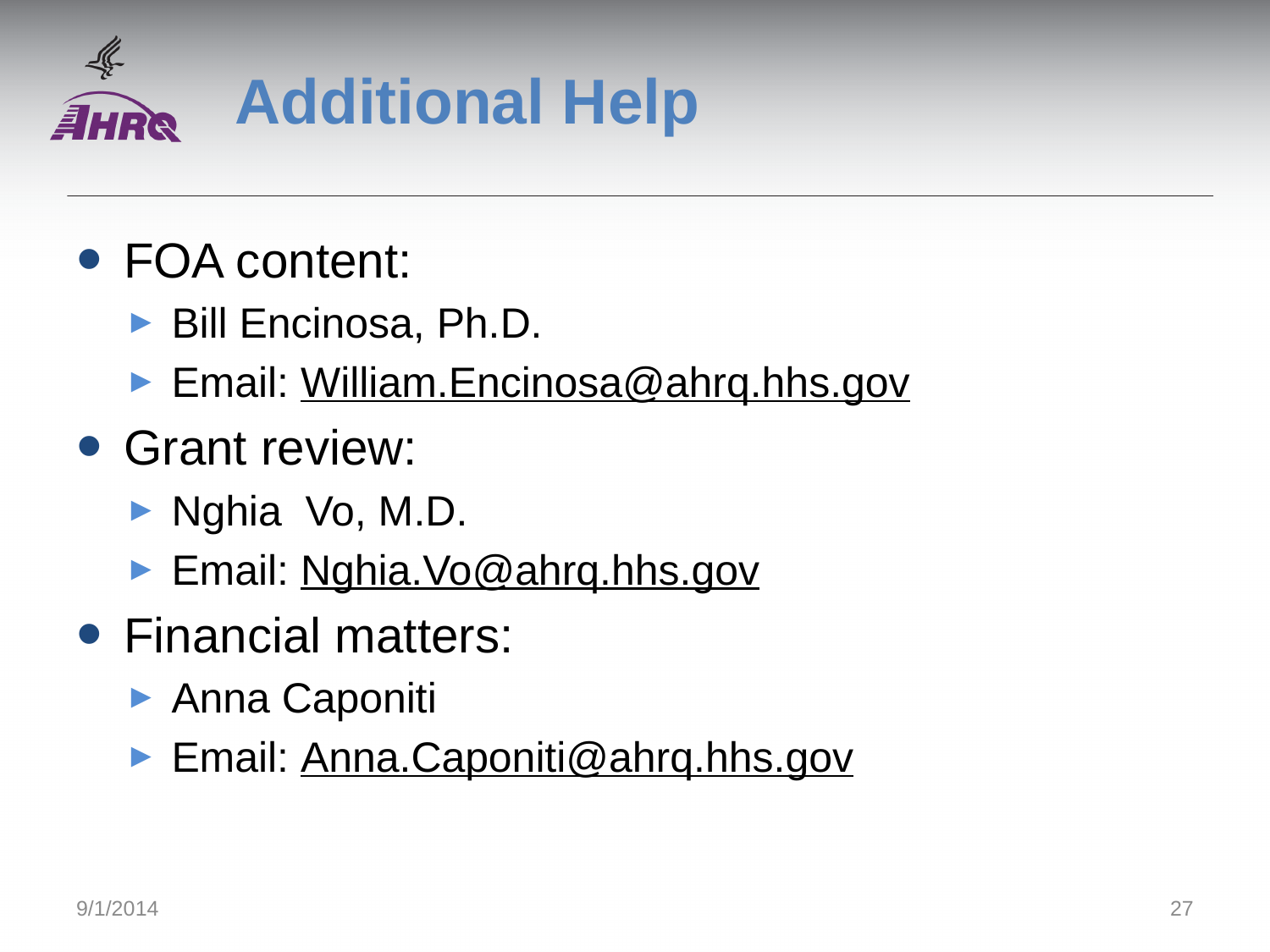

# Additional Help
FOA content:
Bill Encinosa, Ph.D.
Email: William.Encinosa@ahrq.hhs.gov
Grant review:
Nghia  Vo, M.D.
Email: Nghia.Vo@ahrq.hhs.gov
Financial matters:
Anna Caponiti
Email: Anna.Caponiti@ahrq.hhs.gov
9/1/2014
27